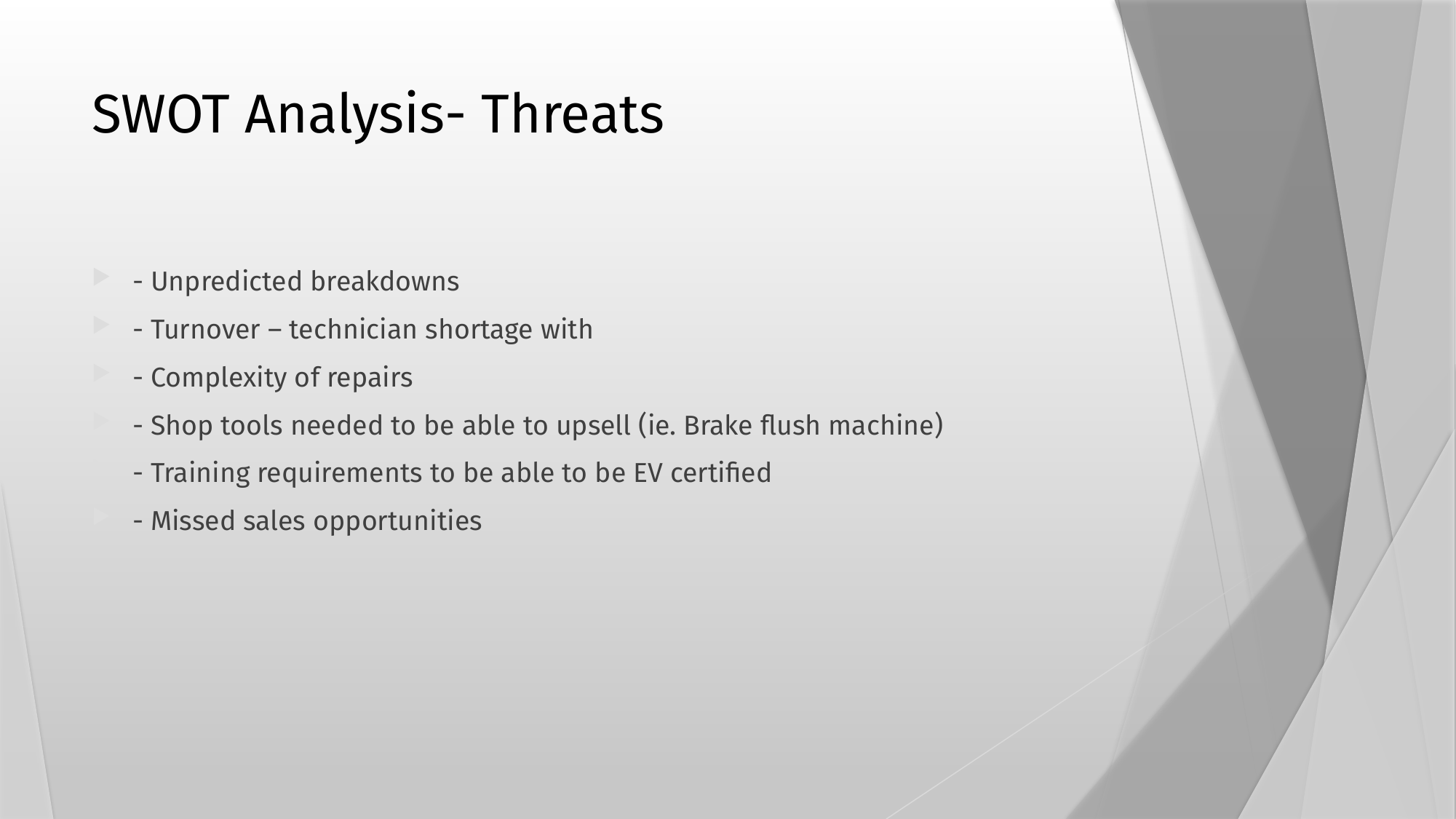

# SWOT Analysis- Threats
- Unpredicted breakdowns
- Turnover – technician shortage with
- Complexity of repairs
- Shop tools needed to be able to upsell (ie. Brake flush machine)
- Training requirements to be able to be EV certified
- Missed sales opportunities